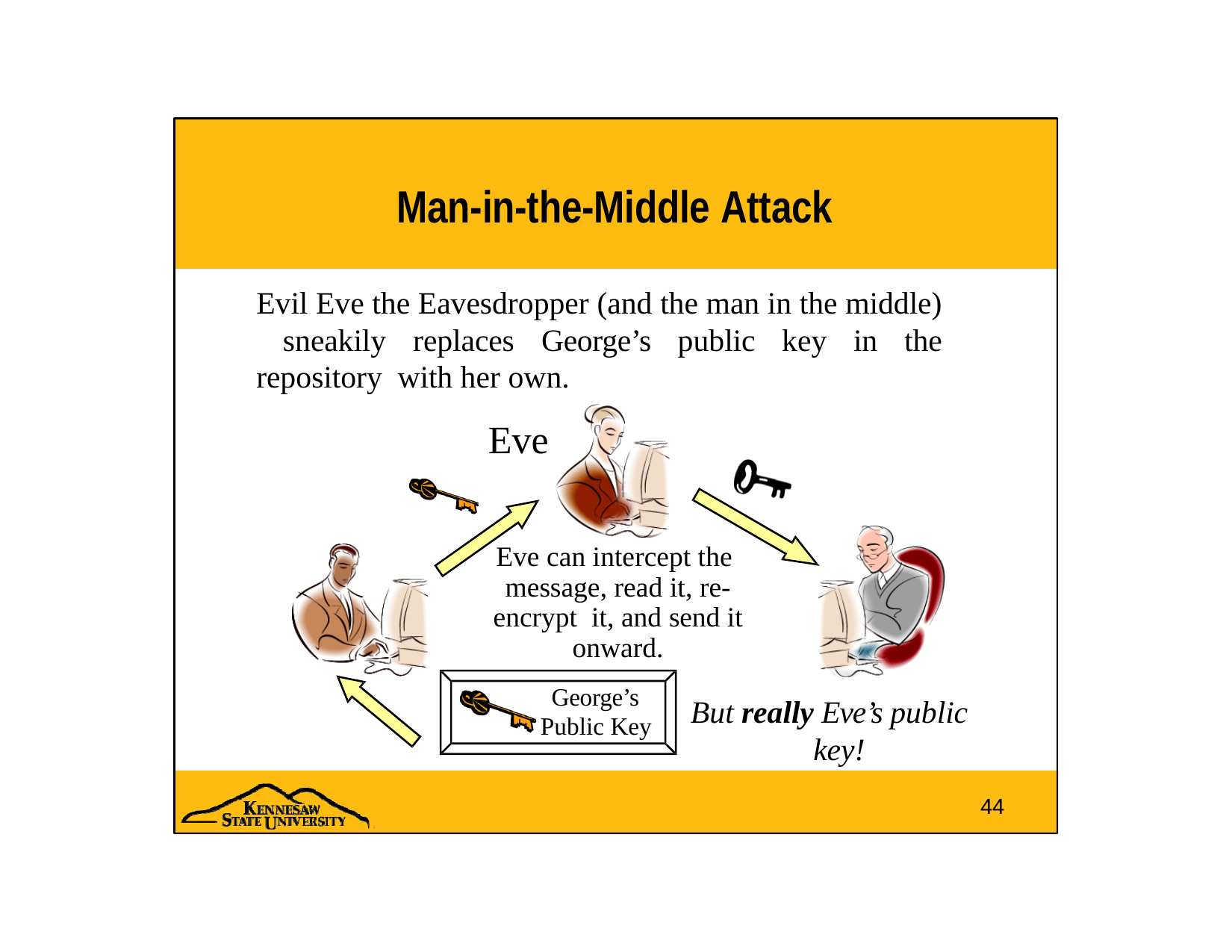

# Man-in-the-Middle Attack
Evil Eve the Eavesdropper (and the man in the middle)  sneakily replaces George’s public key in the repository  with her own.
Eve

Eve can intercept the  message, read it, re-encrypt  it, and send it onward.

George’s  Public Key

But really Eve’s public  key!

44